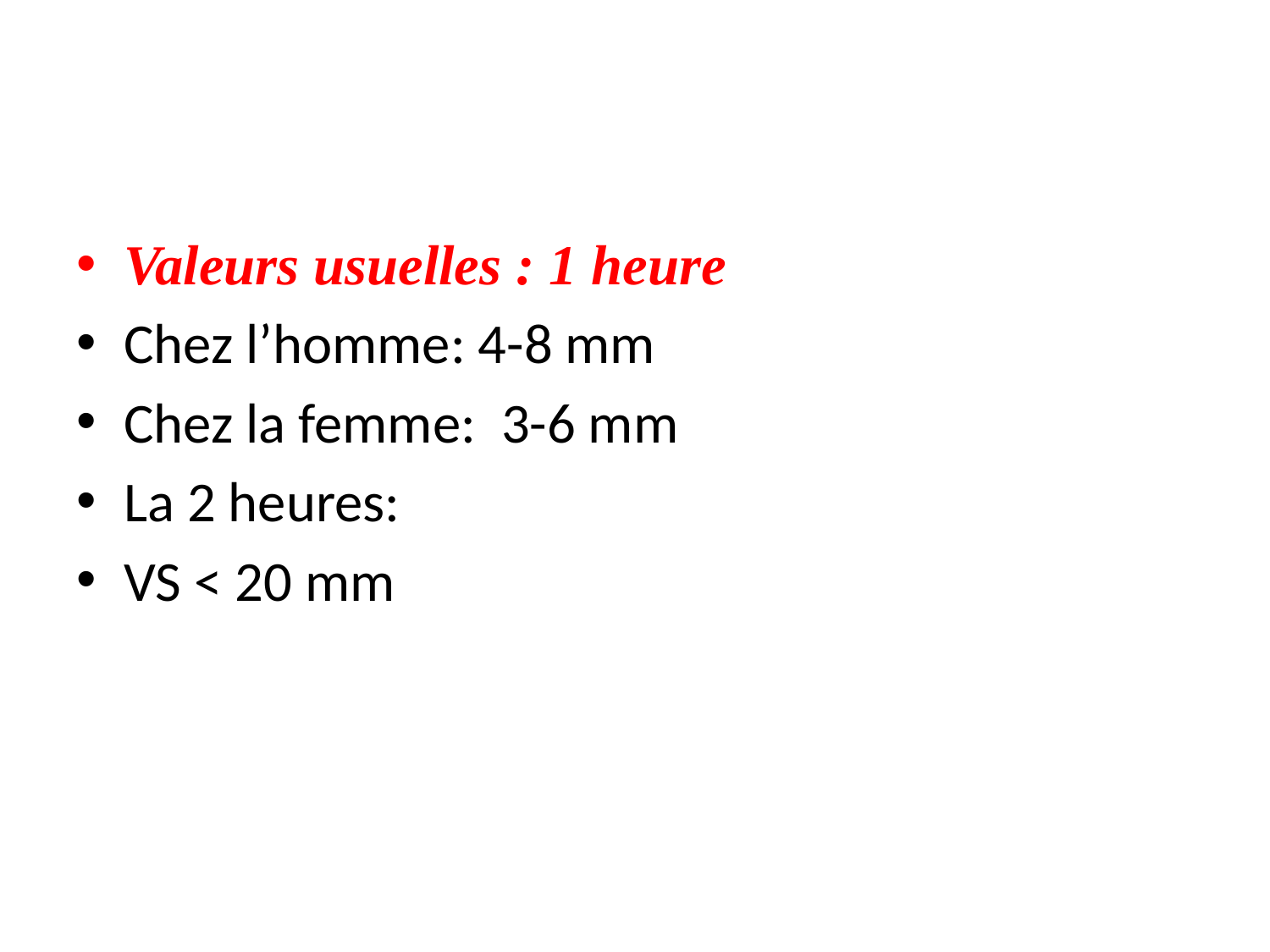

#
Valeurs usuelles : 1 heure
Chez l’homme: 4-8 mm
Chez la femme:  3-6 mm
La 2 heures:
VS ˂ 20 mm